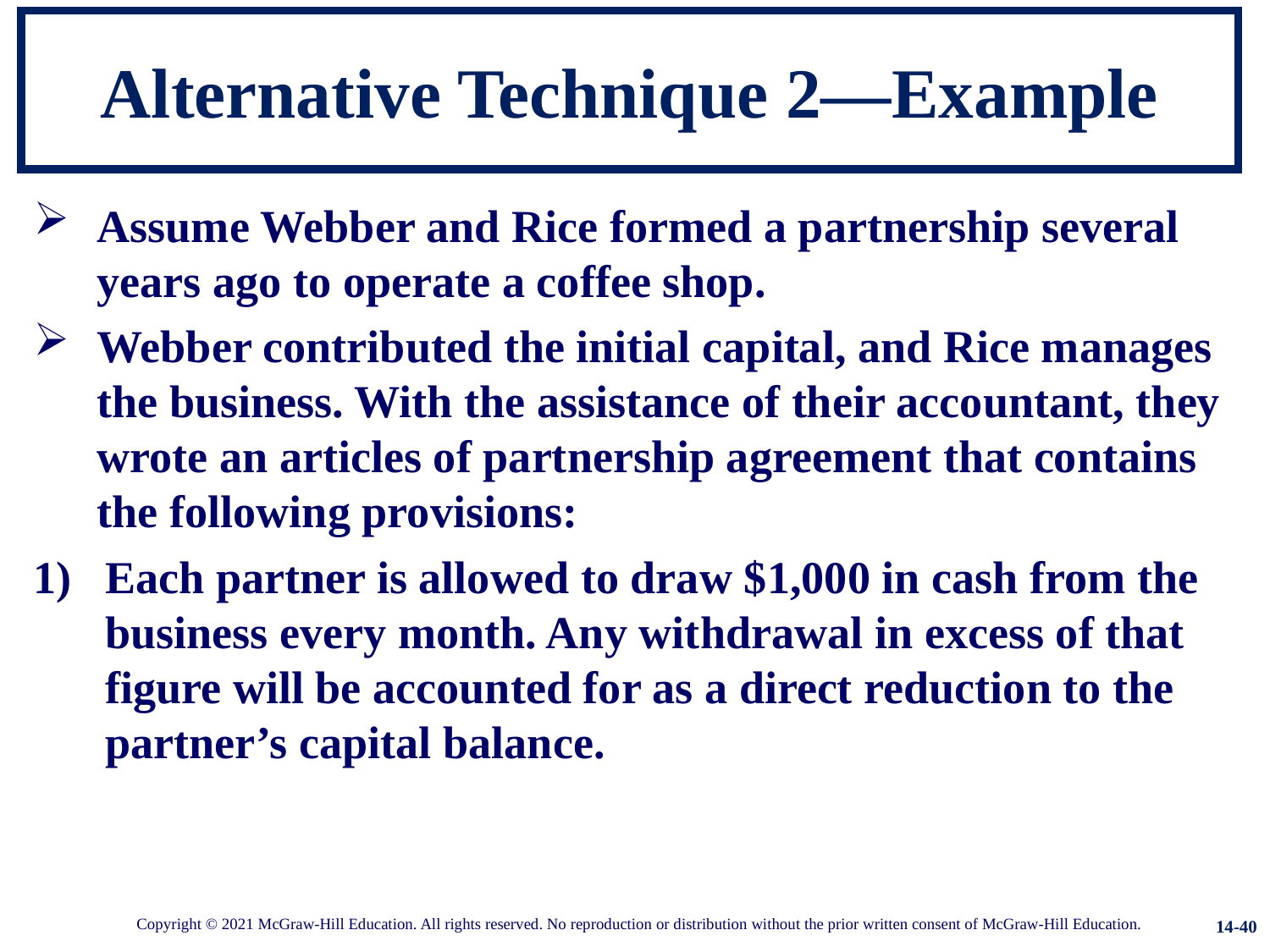

# Alternative Technique 2—Example
Assume Webber and Rice formed a partnership several years ago to operate a coffee shop.
Webber contributed the initial capital, and Rice manages the business. With the assistance of their accountant, they wrote an articles of partnership agreement that contains the following provisions:
Each partner is allowed to draw $1,000 in cash from the business every month. Any withdrawal in excess of that figure will be accounted for as a direct reduction to the partner’s capital balance.
14-40
Copyright © 2021 McGraw-Hill Education. All rights reserved. No reproduction or distribution without the prior written consent of McGraw-Hill Education.